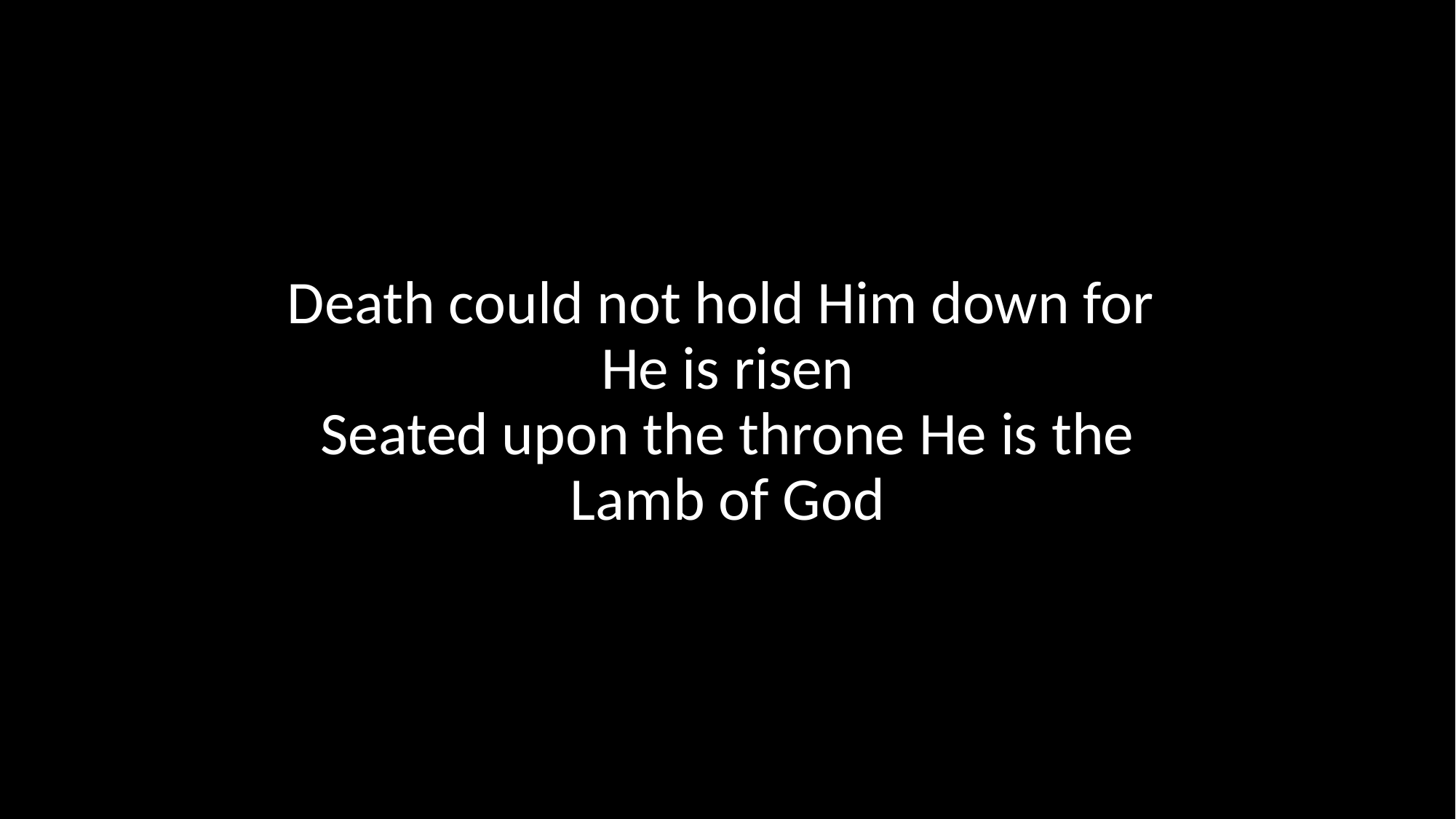

Death could not hold Him down for
He is risen
Seated upon the throne He is the
Lamb of God